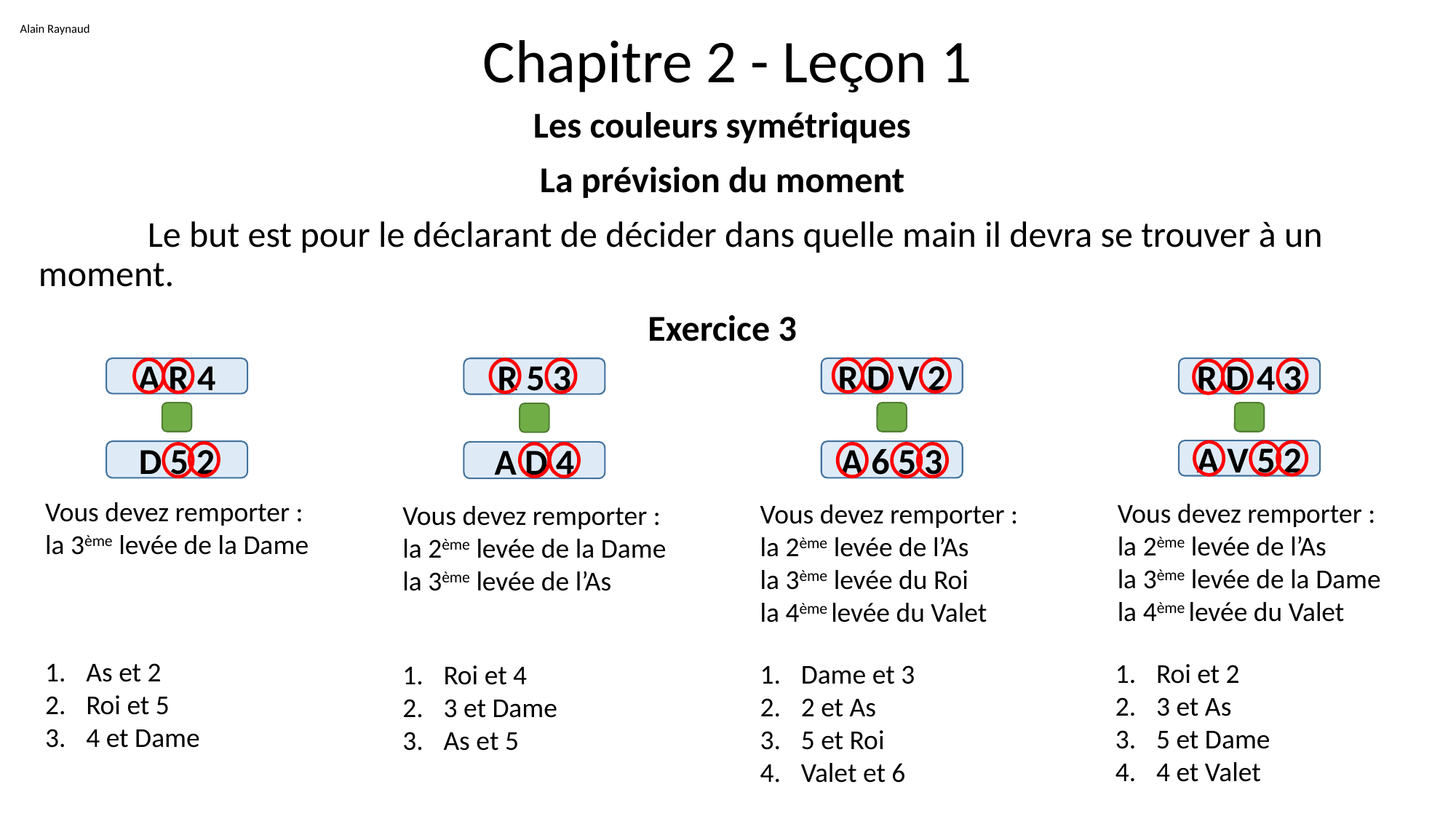

Alain Raynaud
# Chapitre 2 - Leçon 1
Les couleurs symétriques
La prévision du moment
	Le but est pour le déclarant de décider dans quelle main il devra se trouver à un moment.
Exercice 3

A R 4

D 5 2
R D V 2

A 6 5 3
R D 4 3

A V 5 2
R 5 3

A D 4

Vous devez remporter :
la 3ème levée de la Dame
Vous devez remporter :
la 2ème levée de l’As
la 3ème levée de la Dame
la 4ème levée du Valet
Vous devez remporter :
la 2ème levée de l’As
la 3ème levée du Roi
la 4ème levée du Valet
Vous devez remporter :
la 2ème levée de la Dame
la 3ème levée de l’As
As et 2
Roi et 5
4 et Dame
Roi et 2
3 et As
5 et Dame
4 et Valet
Dame et 3
2 et As
5 et Roi
Valet et 6
Roi et 4
3 et Dame
As et 5